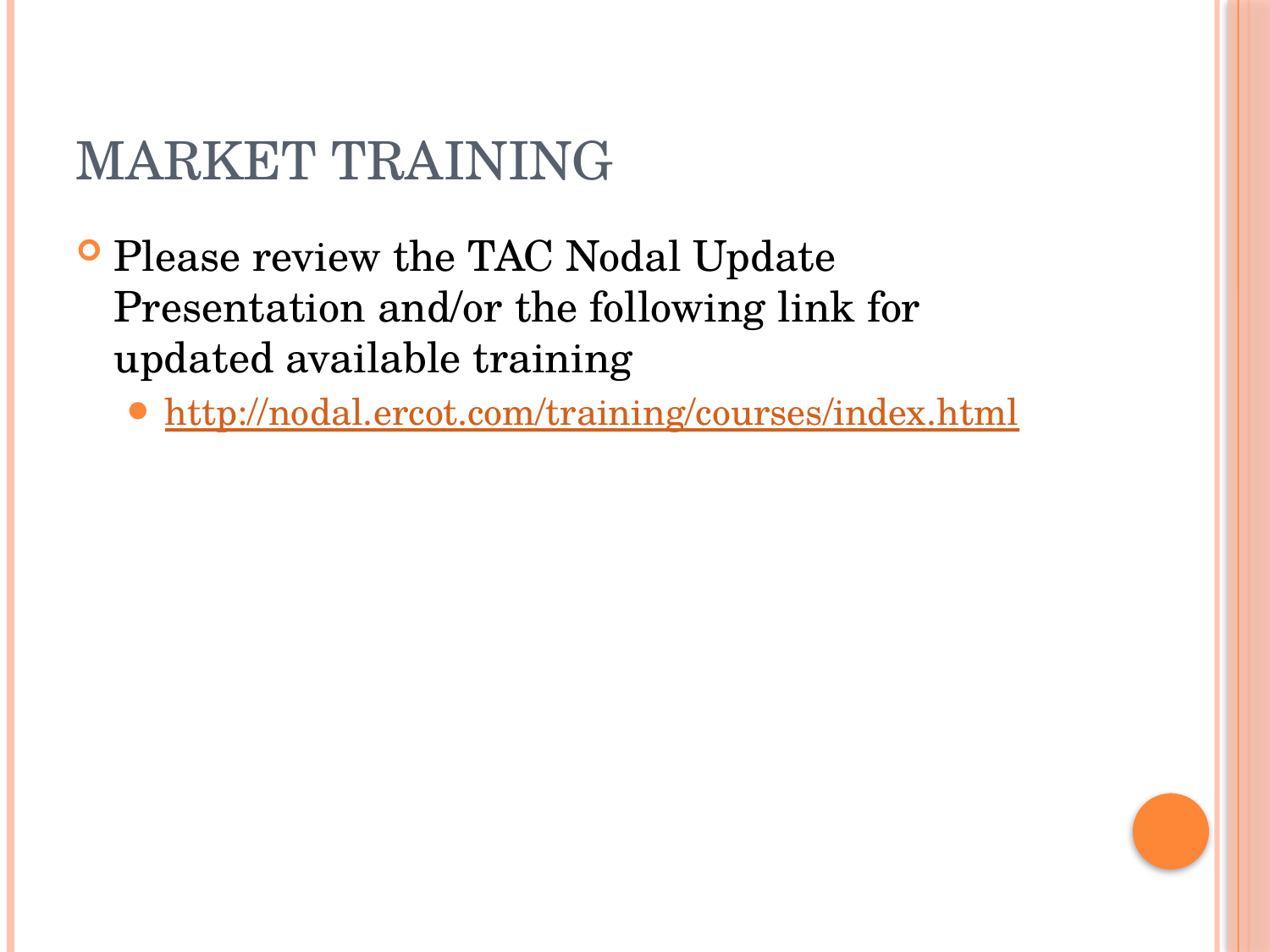

# Market Training
Please review the TAC Nodal Update Presentation and/or the following link for updated available training
http://nodal.ercot.com/training/courses/index.html